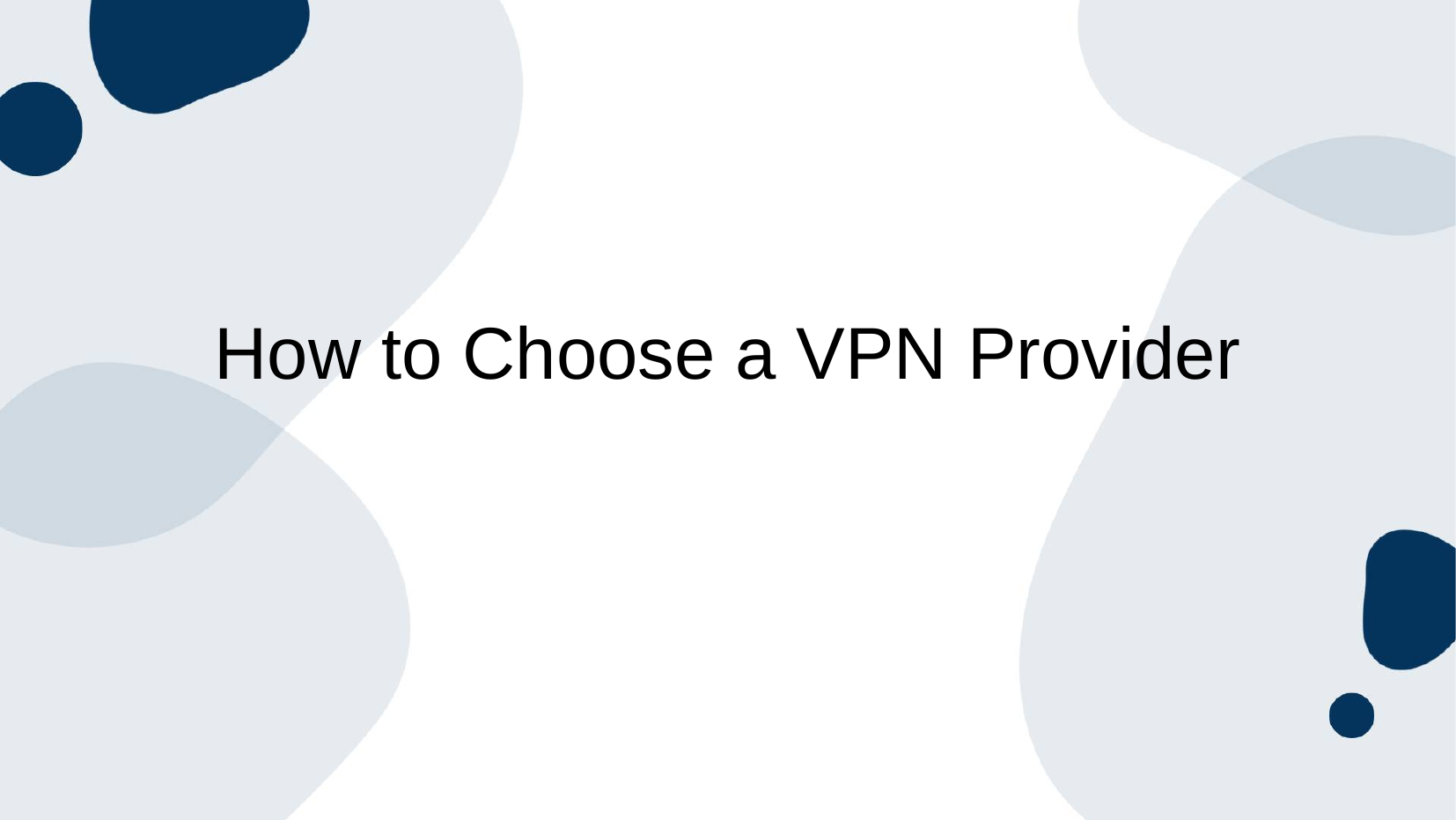

# How to Choose a VPN Provider